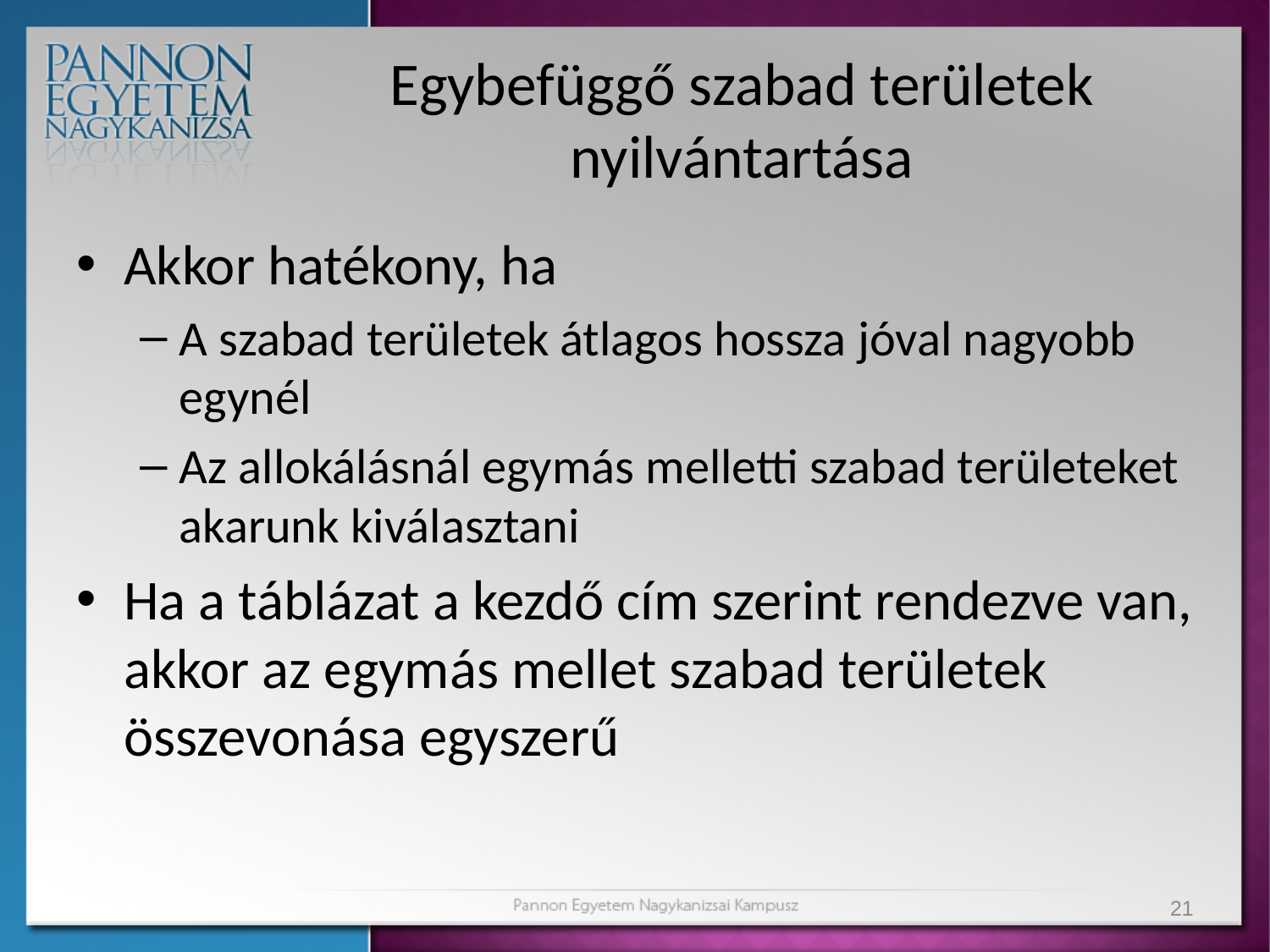

# Egybefüggő szabad területek nyilvántartása
Akkor hatékony, ha
A szabad területek átlagos hossza jóval nagyobb egynél
Az allokálásnál egymás melletti szabad területeket akarunk kiválasztani
Ha a táblázat a kezdő cím szerint rendezve van, akkor az egymás mellet szabad területek összevonása egyszerű
21